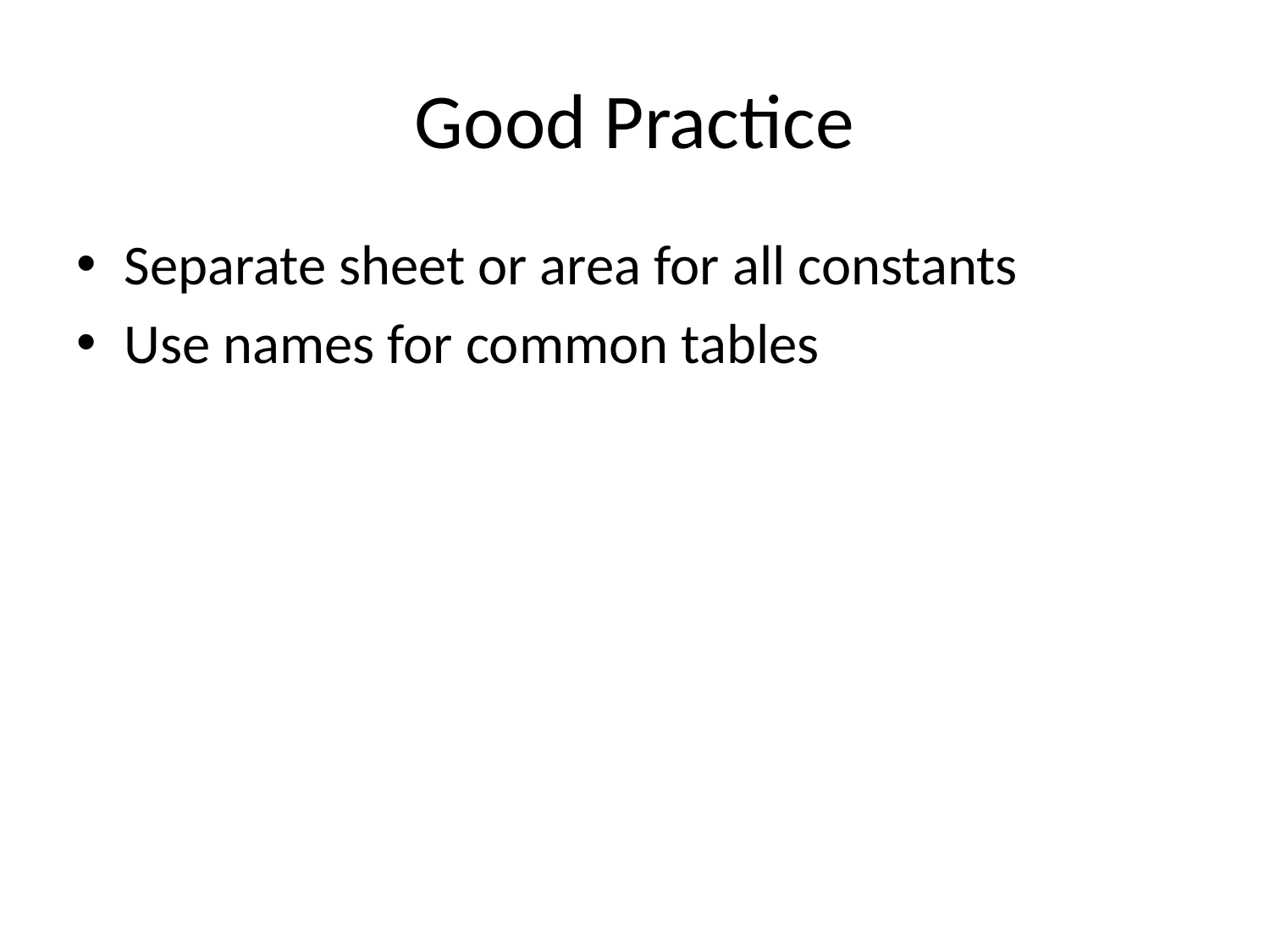

# Good Practice
Separate sheet or area for all constants
Use names for common tables